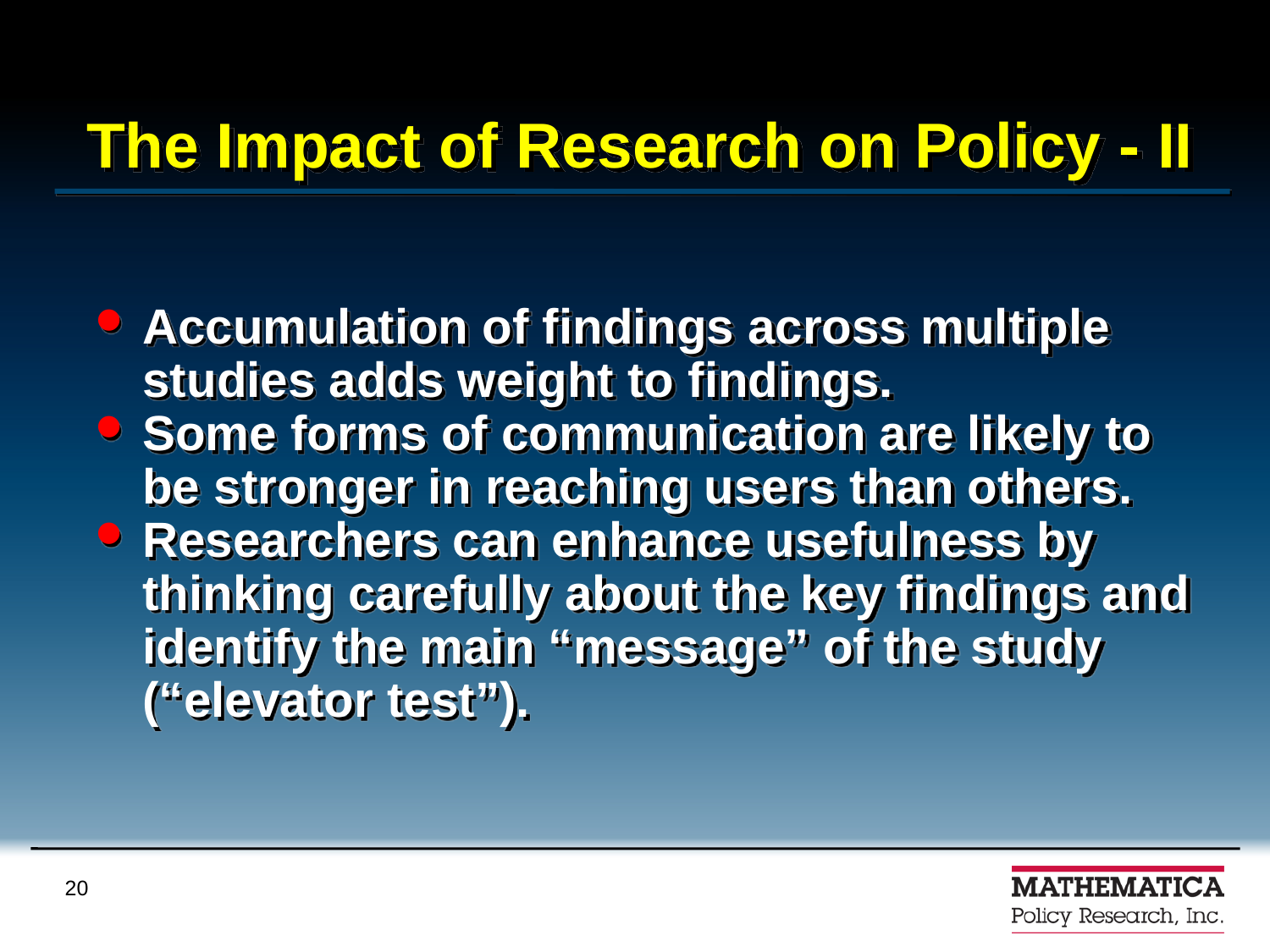

# The Impact of Research on Policy - II

Accumulation of findings across multiple studies adds weight to findings.
Some forms of communication are likely to be stronger in reaching users than others.
Researchers can enhance usefulness by thinking carefully about the key findings and identify the main “message” of the study (“elevator test”).